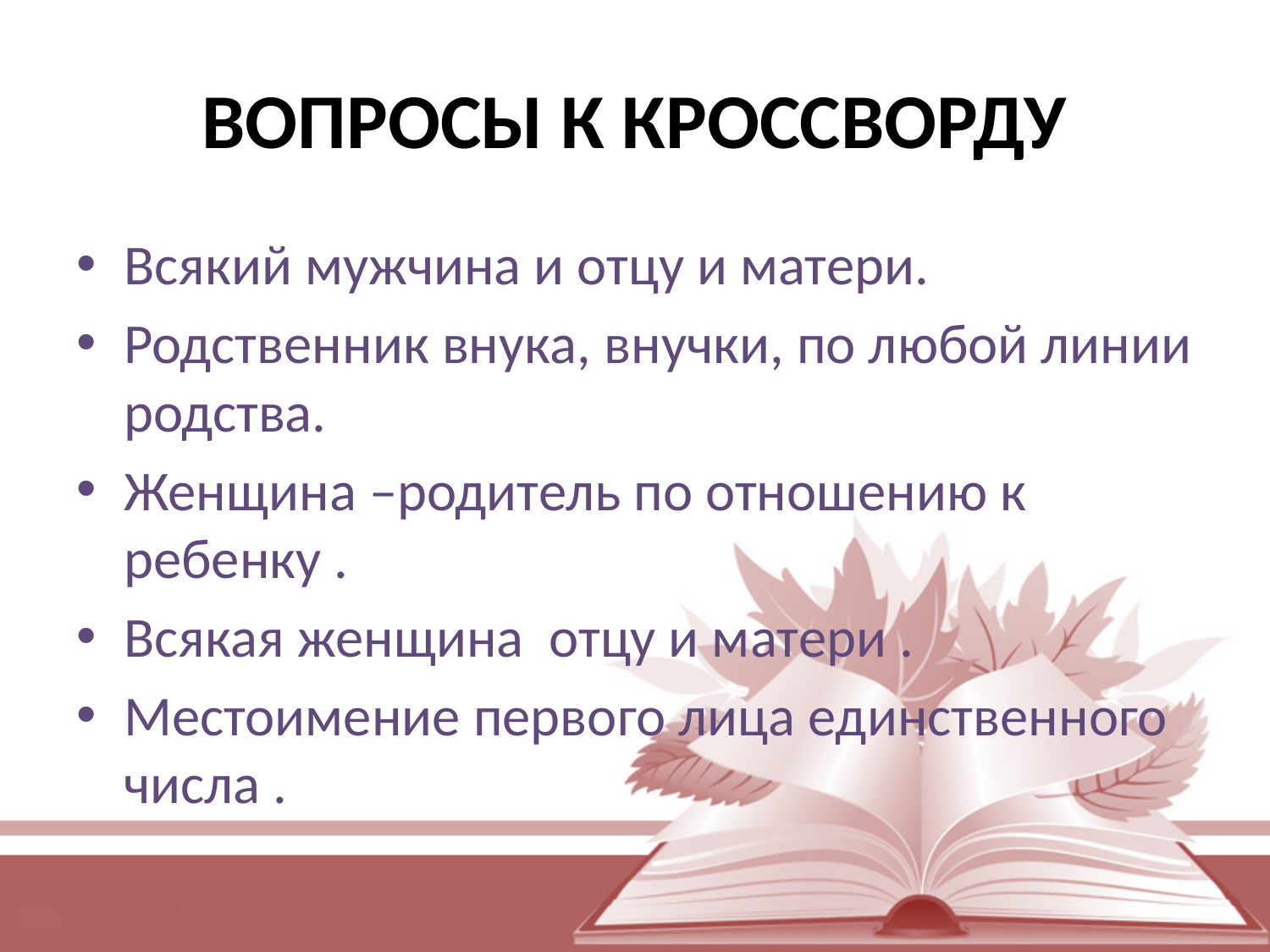

# ВОПРОСЫ К КРОССВОРДУ
Всякий мужчина и отцу и матери.
Родственник внука, внучки, по любой линии родства.
Женщина –родитель по отношению к ребенку .
Всякая женщина  отцу и матери .
Местоимение первого лица единственного числа .